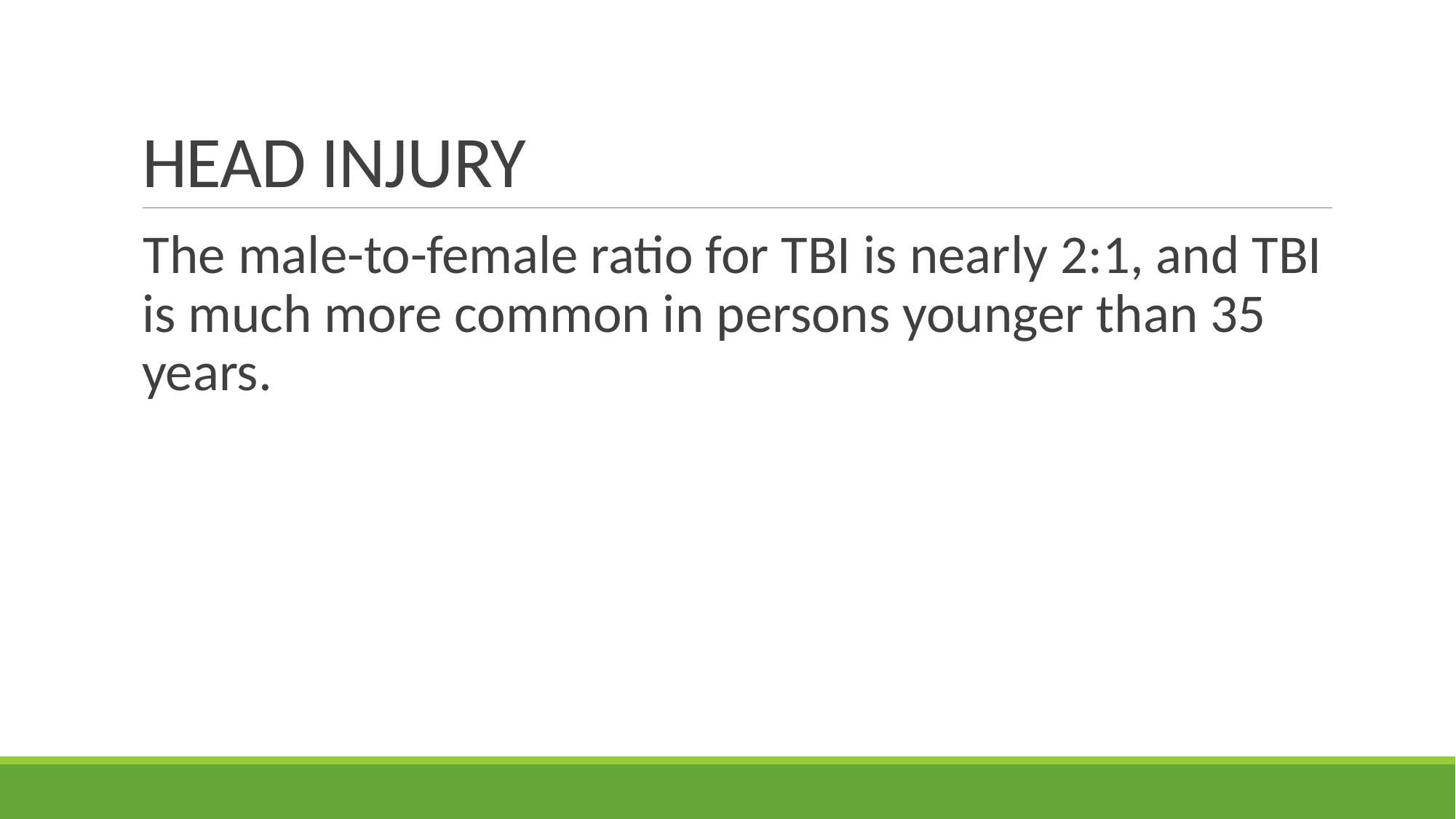

# HEAD INJURY
The male-to-female ratio for TBI is nearly 2:1, and TBI is much more common in persons younger than 35 years.